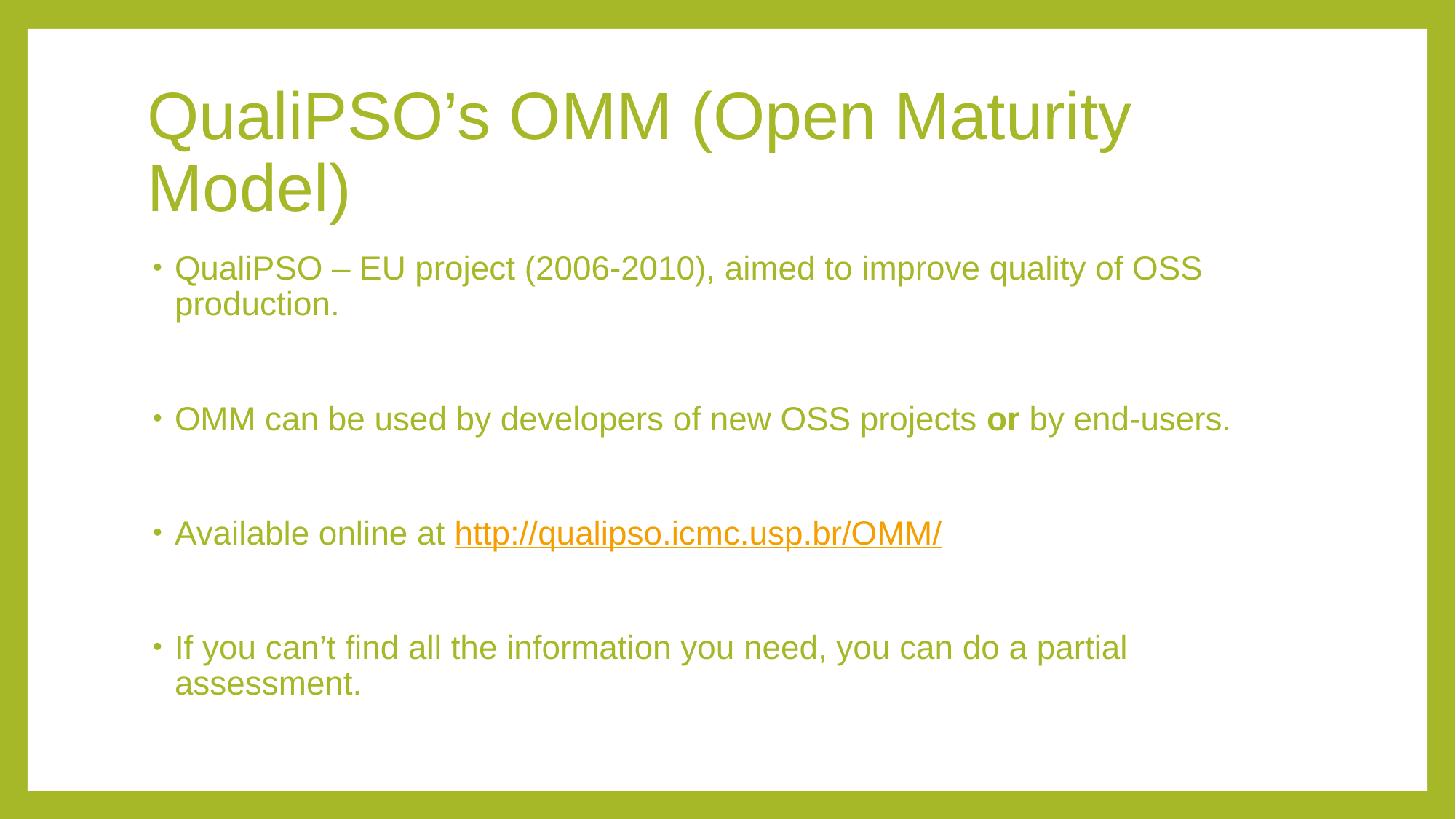

# QualiPSO’s OMM (Open Maturity Model)
QualiPSO – EU project (2006-2010), aimed to improve quality of OSS production.

OMM can be used by developers of new OSS projects or by end-users.

Available online at http://qualipso.icmc.usp.br/OMM/

If you can’t find all the information you need, you can do a partial assessment.